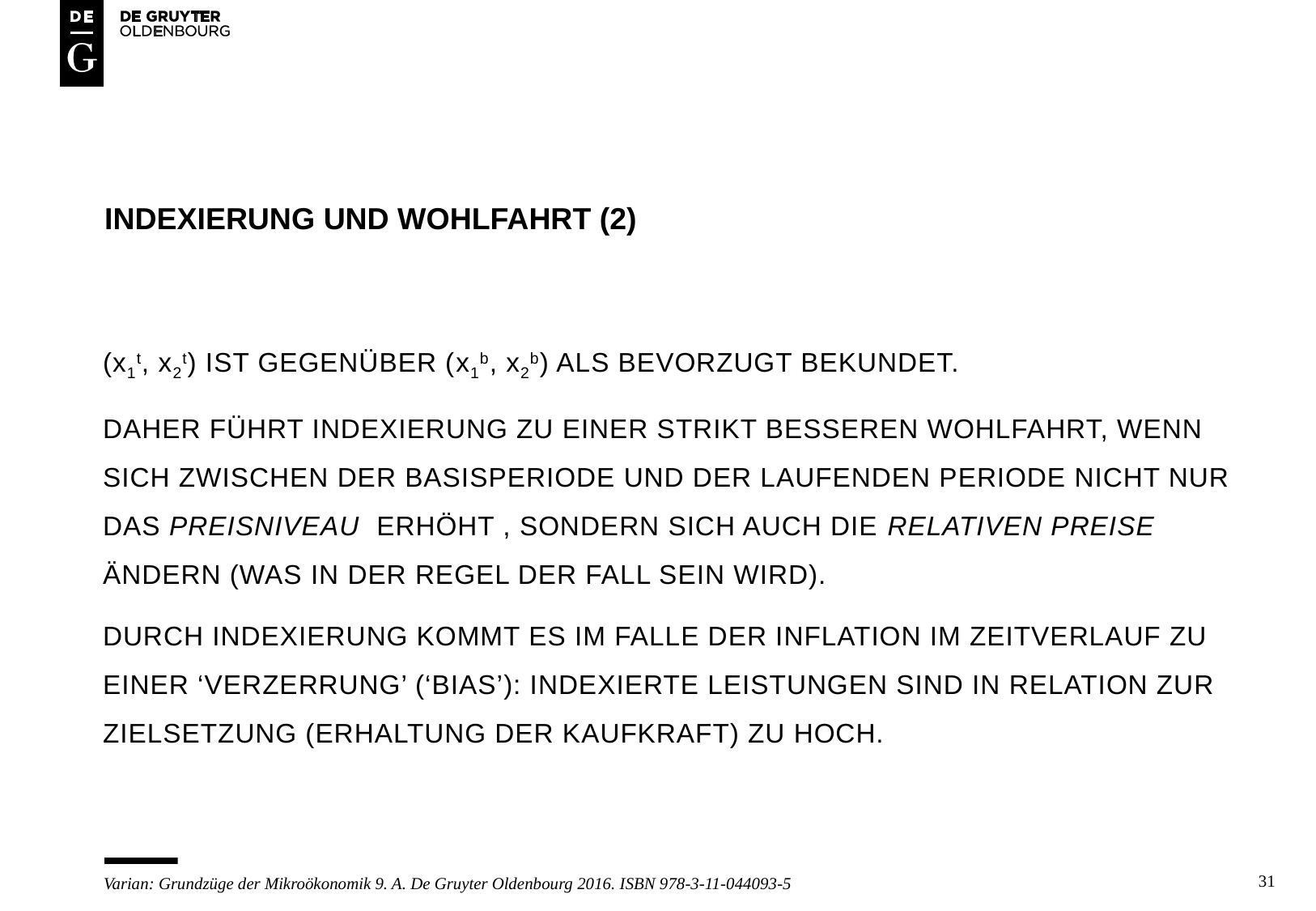

# Indexierung und wohlfahrt (2)
(x1t, x2t) IST GEGENÜBER (x1b, x2b) ALS BEVORZUGT BEKUNDET.
DAHER FÜHRT INDEXIERUNG ZU EINER STRikt BESSEREN WOHLFAHRT, wenn sich zwischen der Basisperiode und der laufenden periode nicht nur das preisniveau  erhöht , sondern sich auch die relativen preise ändern (was in der regel der fall sein wird).
Durch indexierung kommt es im falle der inflation im zeitverlauf zu einer ‘verzerrung’ (‘BIAS’): indexierte leistungen sind in relation zur zielsetzung (erhaltung der kaufkraft) zu hoch.
31
Varian: Grundzüge der Mikroökonomik 9. A. De Gruyter Oldenbourg 2016. ISBN 978-3-11-044093-5